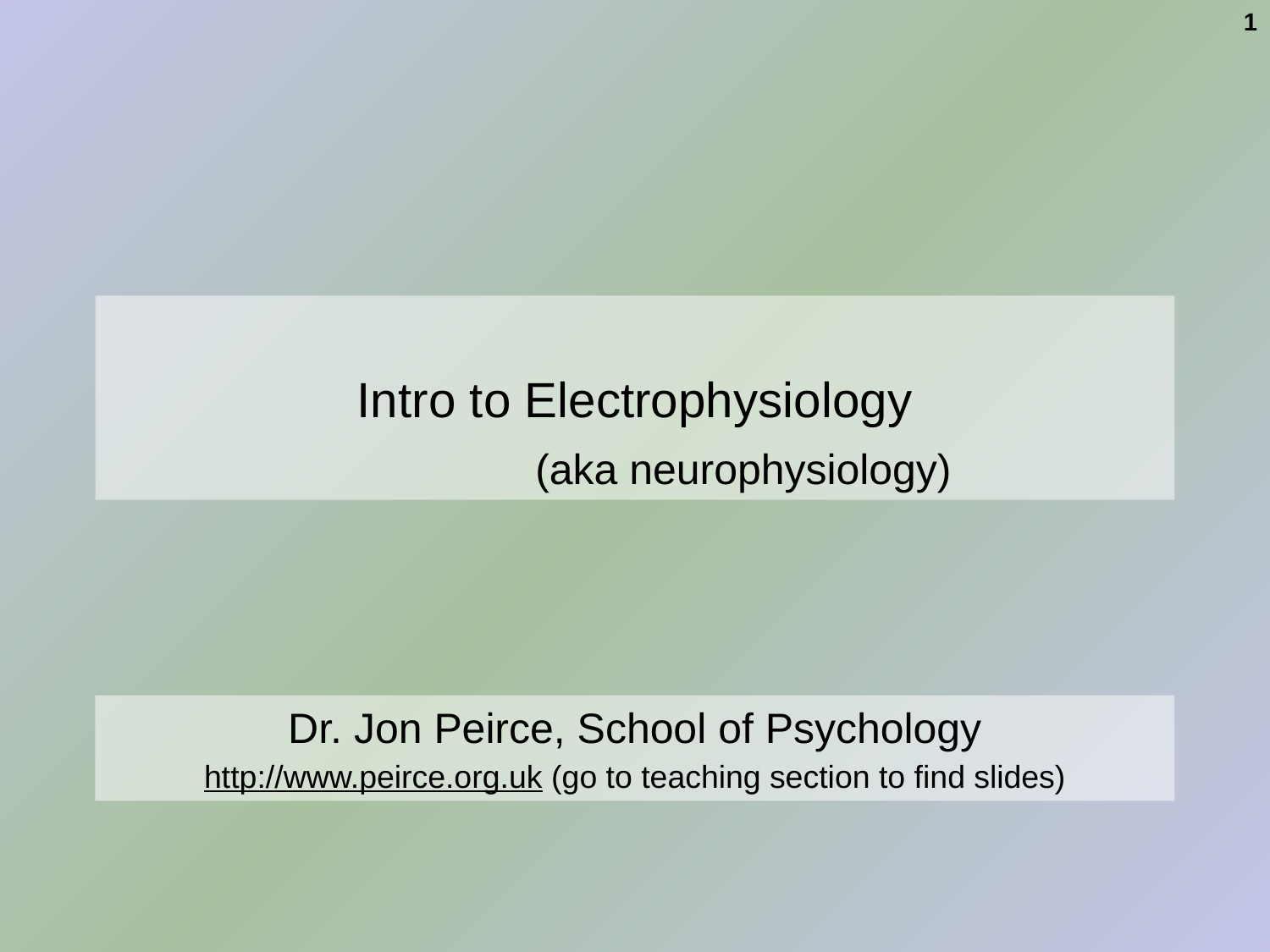

1
# Intro to Electrophysiology
(aka neurophysiology)
Dr. Jon Peirce, School of Psychology
http://www.peirce.org.uk (go to teaching section to find slides)